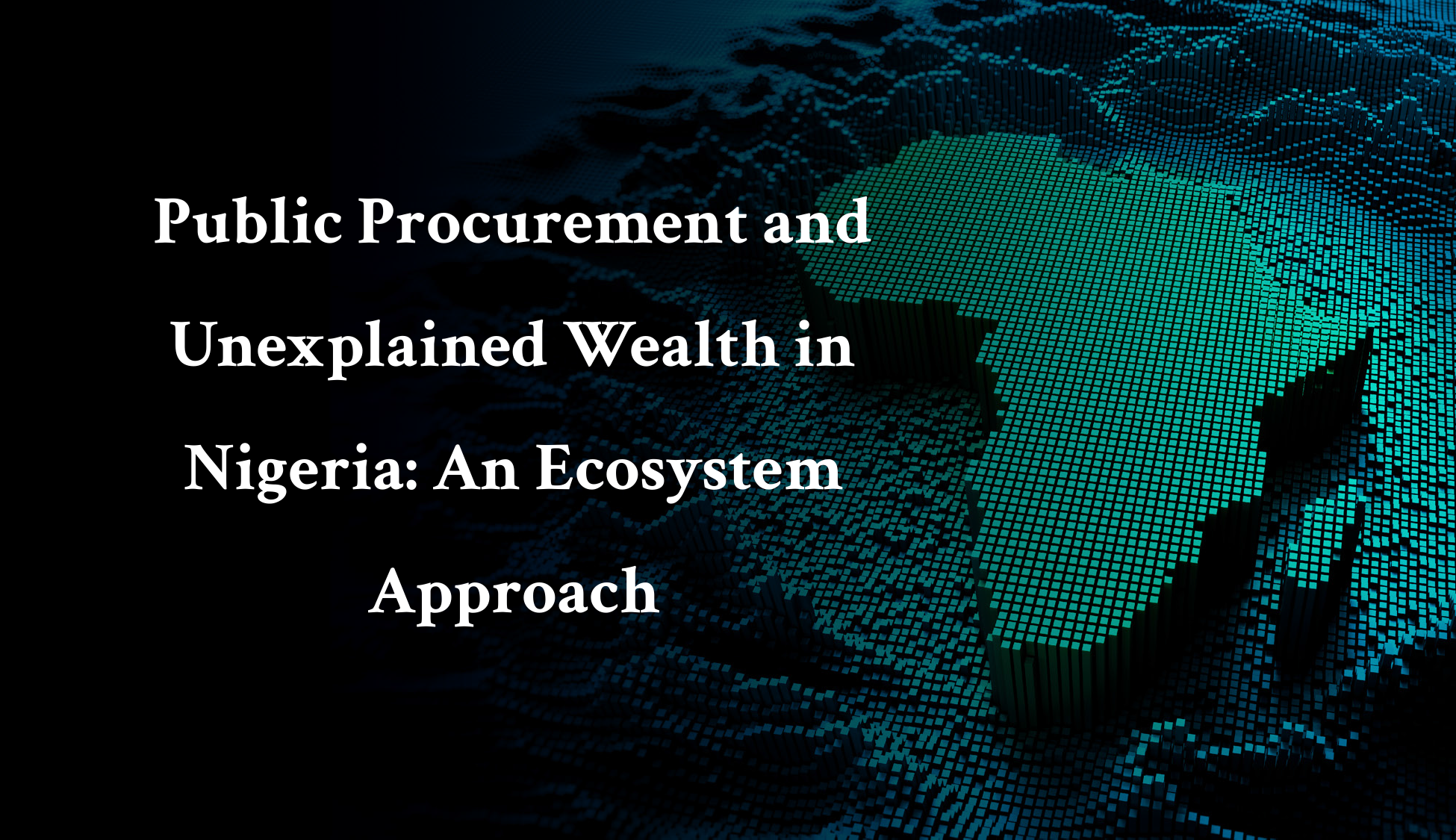

# Public Procurement and Unexplained Wealth in Nigeria: An Ecosystem Approach